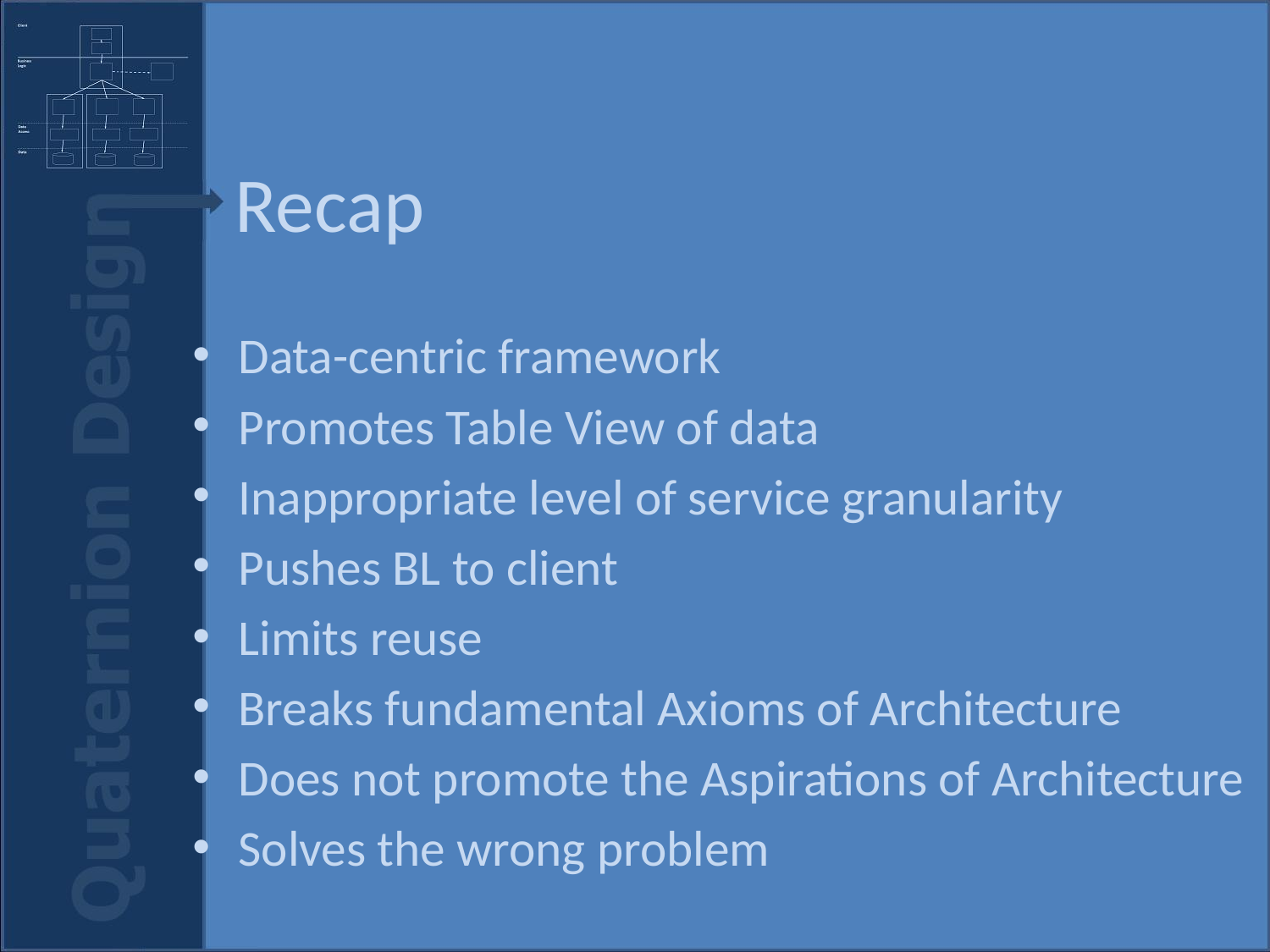

# Recap
Data-centric framework
Promotes Table View of data
Inappropriate level of service granularity
Pushes BL to client
Limits reuse
Breaks fundamental Axioms of Architecture
Does not promote the Aspirations of Architecture
Solves the wrong problem